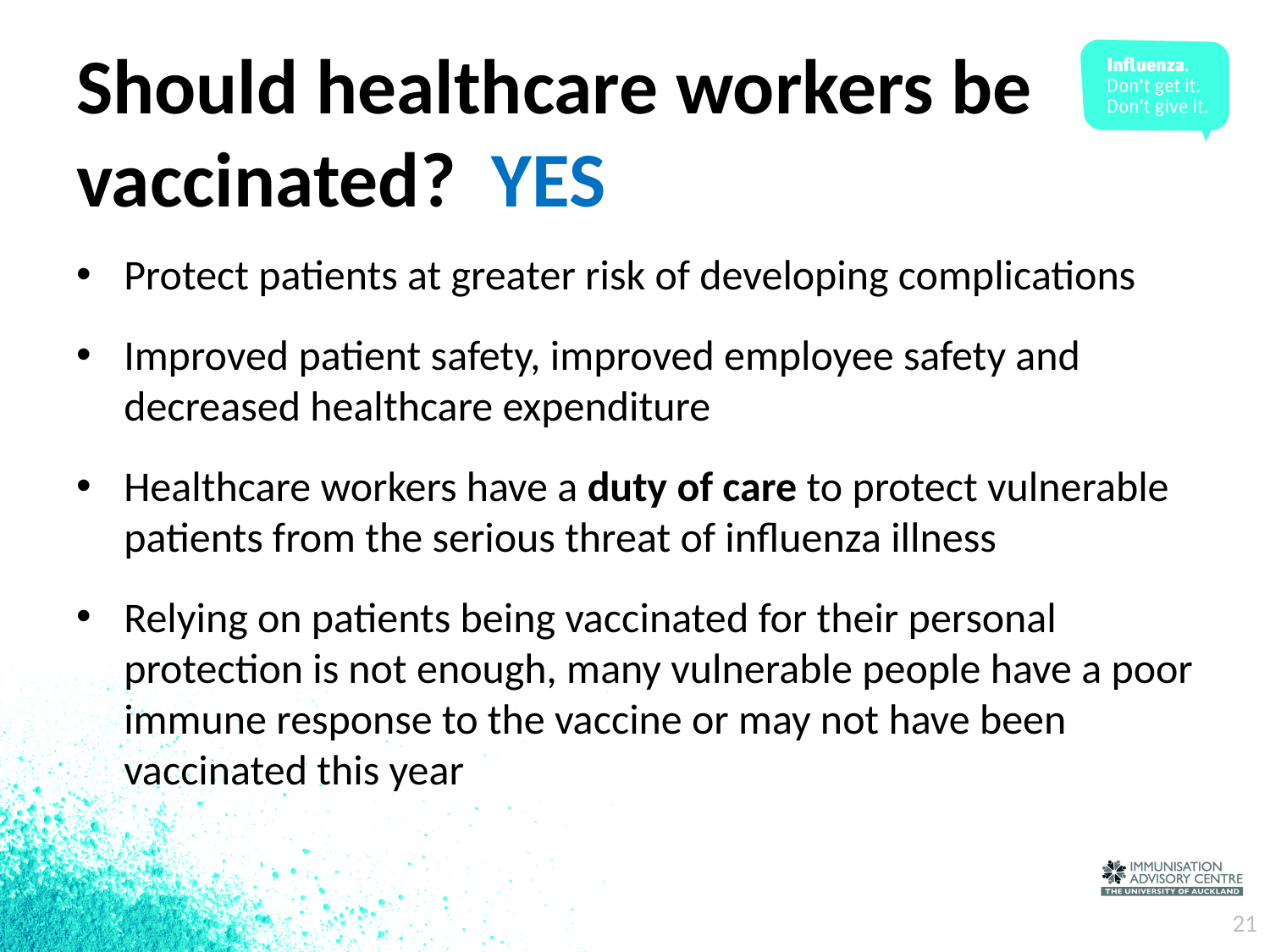

# Should healthcare workers be vaccinated?  YES
Protect patients at greater risk of developing complications
Improved patient safety, improved employee safety and decreased healthcare expenditure
Healthcare workers have a duty of care to protect vulnerable patients from the serious threat of influenza illness
Relying on patients being vaccinated for their personal protection is not enough, many vulnerable people have a poor immune response to the vaccine or may not have been vaccinated this year

21